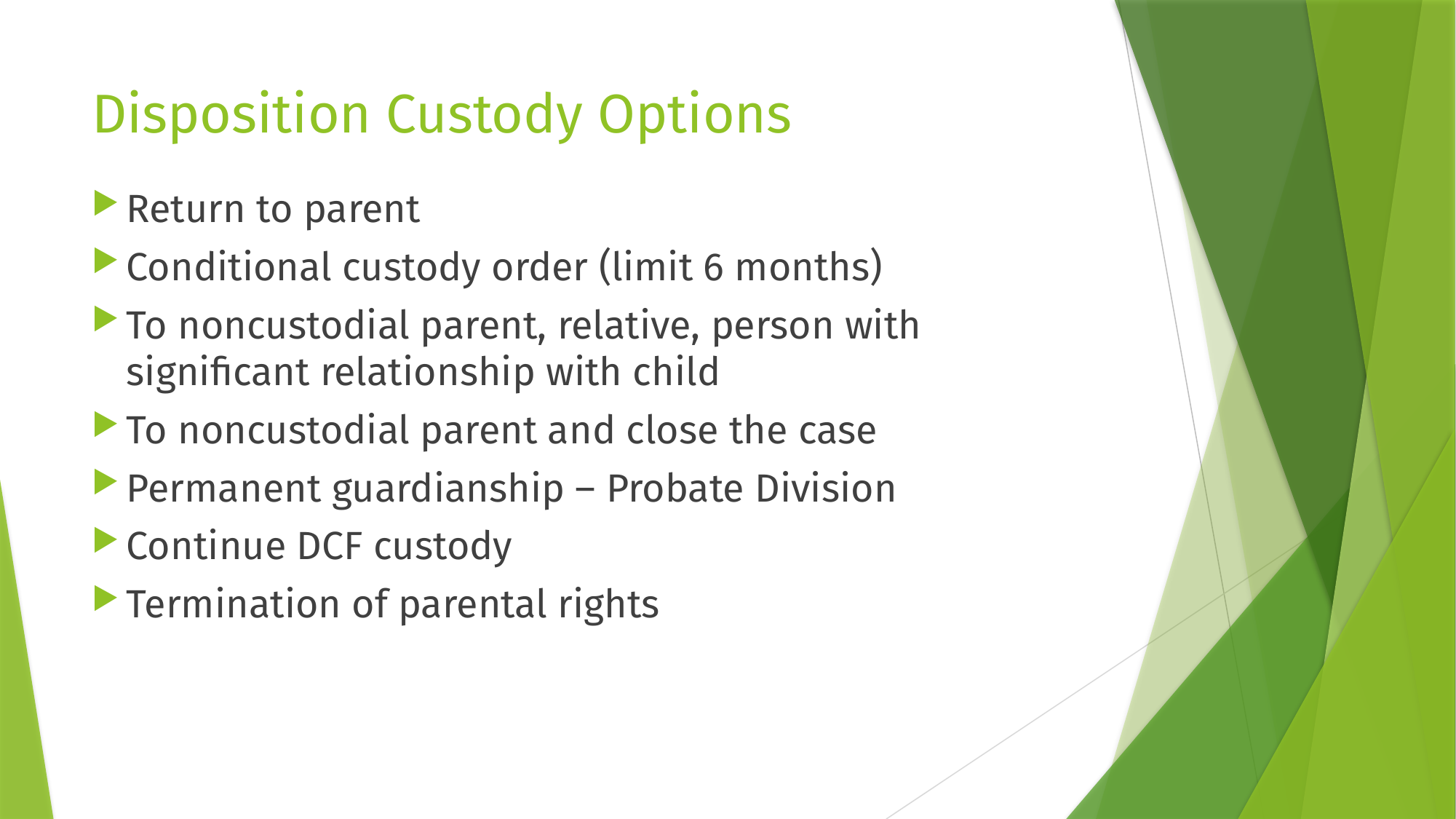

# Disposition Custody Options
Return to parent
Conditional custody order (limit 6 months)
To noncustodial parent, relative, person with significant relationship with child
To noncustodial parent and close the case
Permanent guardianship – Probate Division
Continue DCF custody
Termination of parental rights